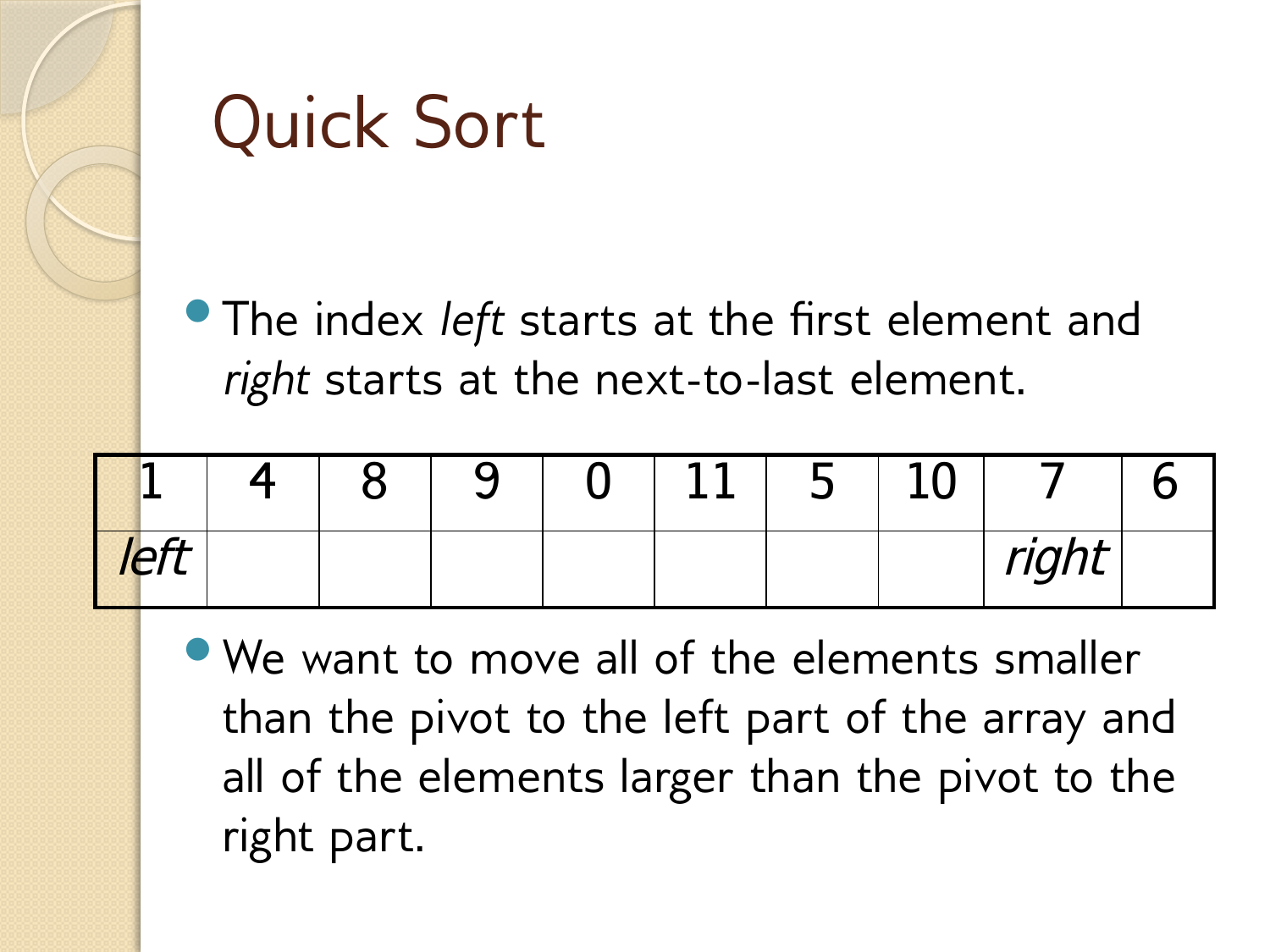

# Quick Sort
The index left starts at the first element and right starts at the next-to-last element.

We want to move all of the elements smaller than the pivot to the left part of the array and all of the elements larger than the pivot to the right part.

| 1 | 4 | 8 | 9 | 0 | 11 | 5 | 10 | 7 | 6 |
| --- | --- | --- | --- | --- | --- | --- | --- | --- | --- |
| left |  |  |  |  |  |  |  | right |  |